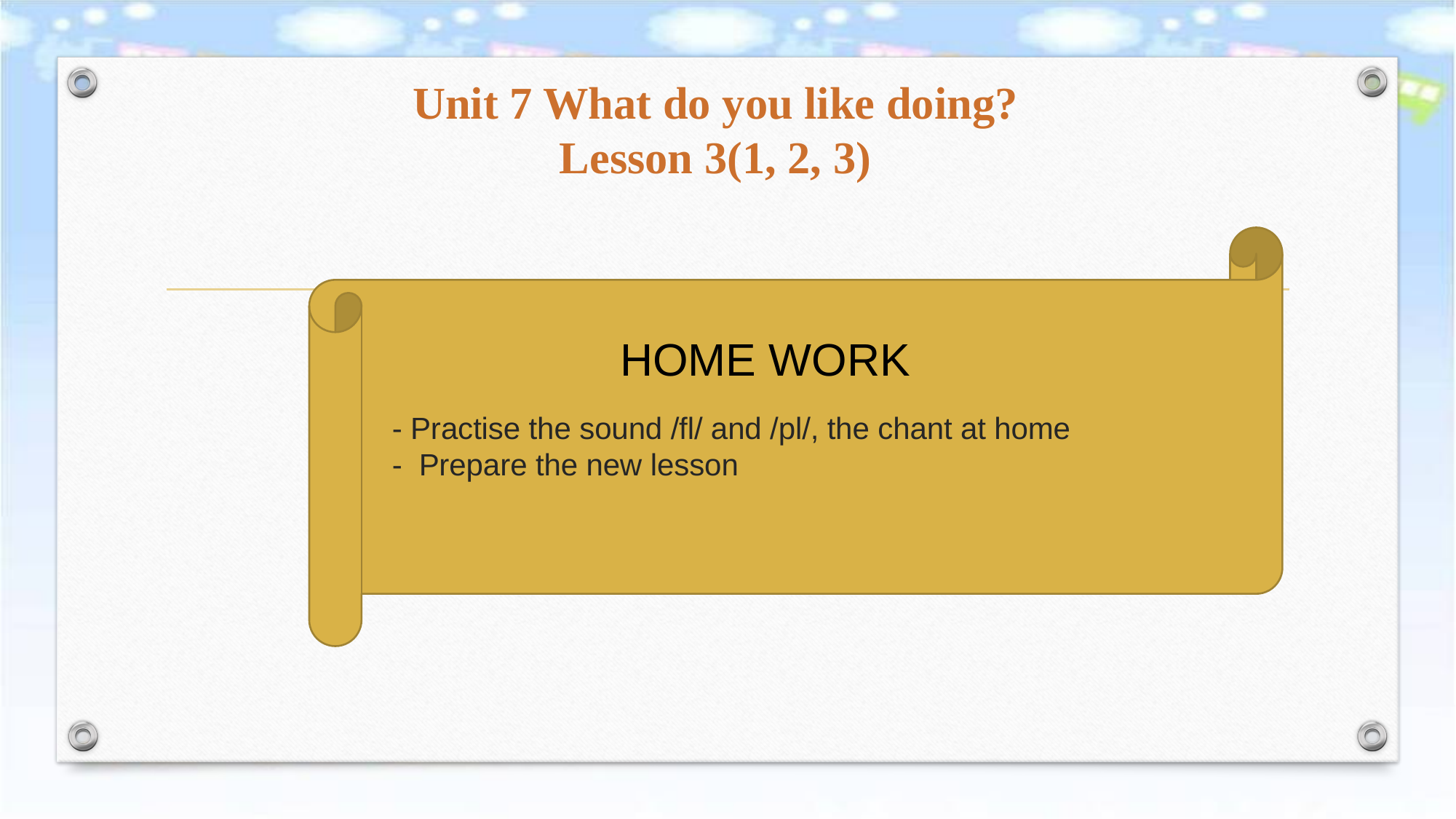

Unit 7 What do you like doing?
Lesson 3(1, 2, 3)

HOME WORK
# - Practise the sound /fl/ and /pl/, the chant at home -  Prepare the new lesson